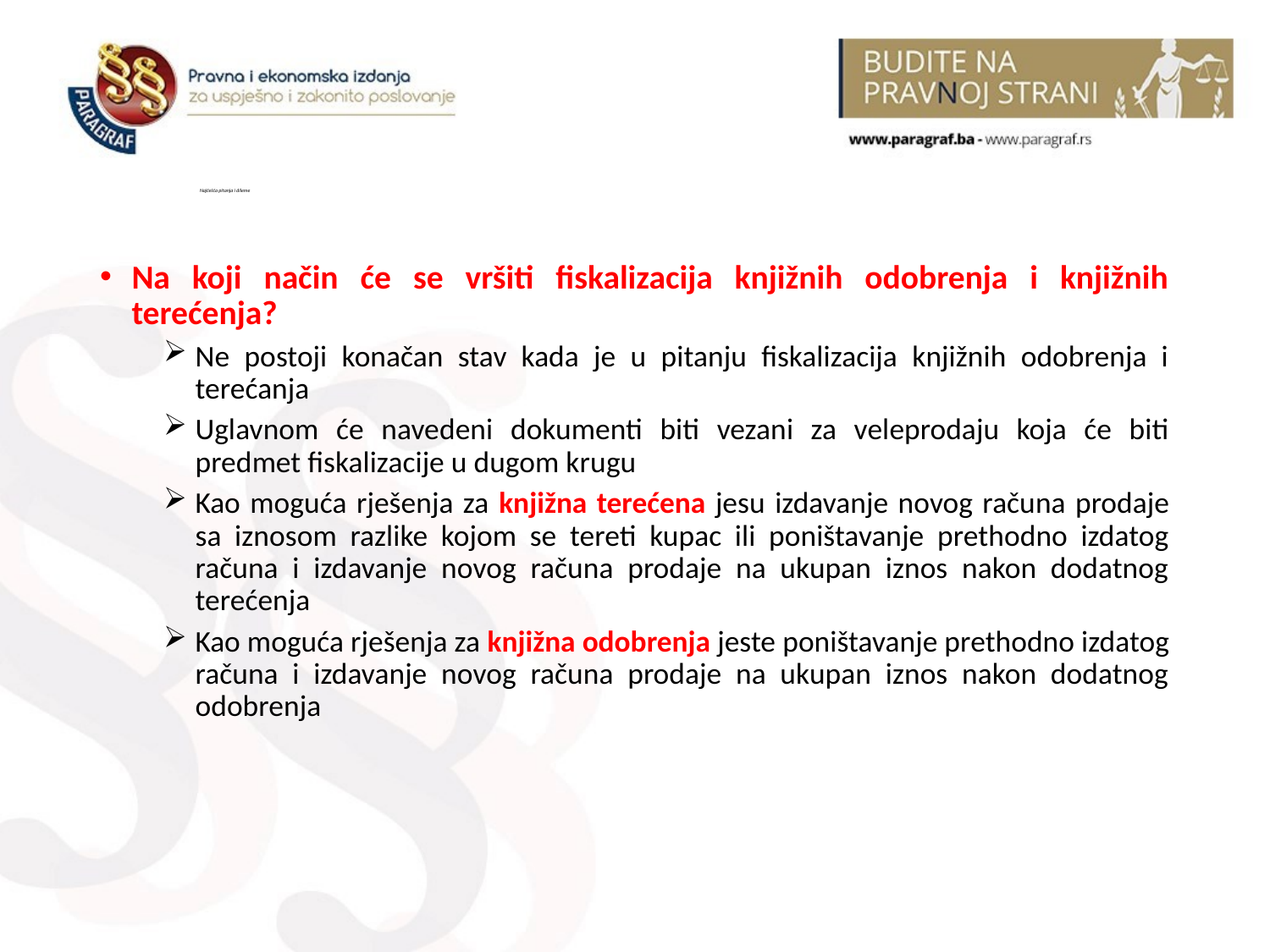

# Najčešća pitanja i dileme
Na koji način će se vršiti fiskalizacija knjižnih odobrenja i knjižnih terećenja?
Ne postoji konačan stav kada je u pitanju fiskalizacija knjižnih odobrenja i terećanja
Uglavnom će navedeni dokumenti biti vezani za veleprodaju koja će biti predmet fiskalizacije u dugom krugu
Kao moguća rješenja za knjižna terećena jesu izdavanje novog računa prodaje sa iznosom razlike kojom se tereti kupac ili poništavanje prethodno izdatog računa i izdavanje novog računa prodaje na ukupan iznos nakon dodatnog terećenja
Kao moguća rješenja za knjižna odobrenja jeste poništavanje prethodno izdatog računa i izdavanje novog računa prodaje na ukupan iznos nakon dodatnog odobrenja